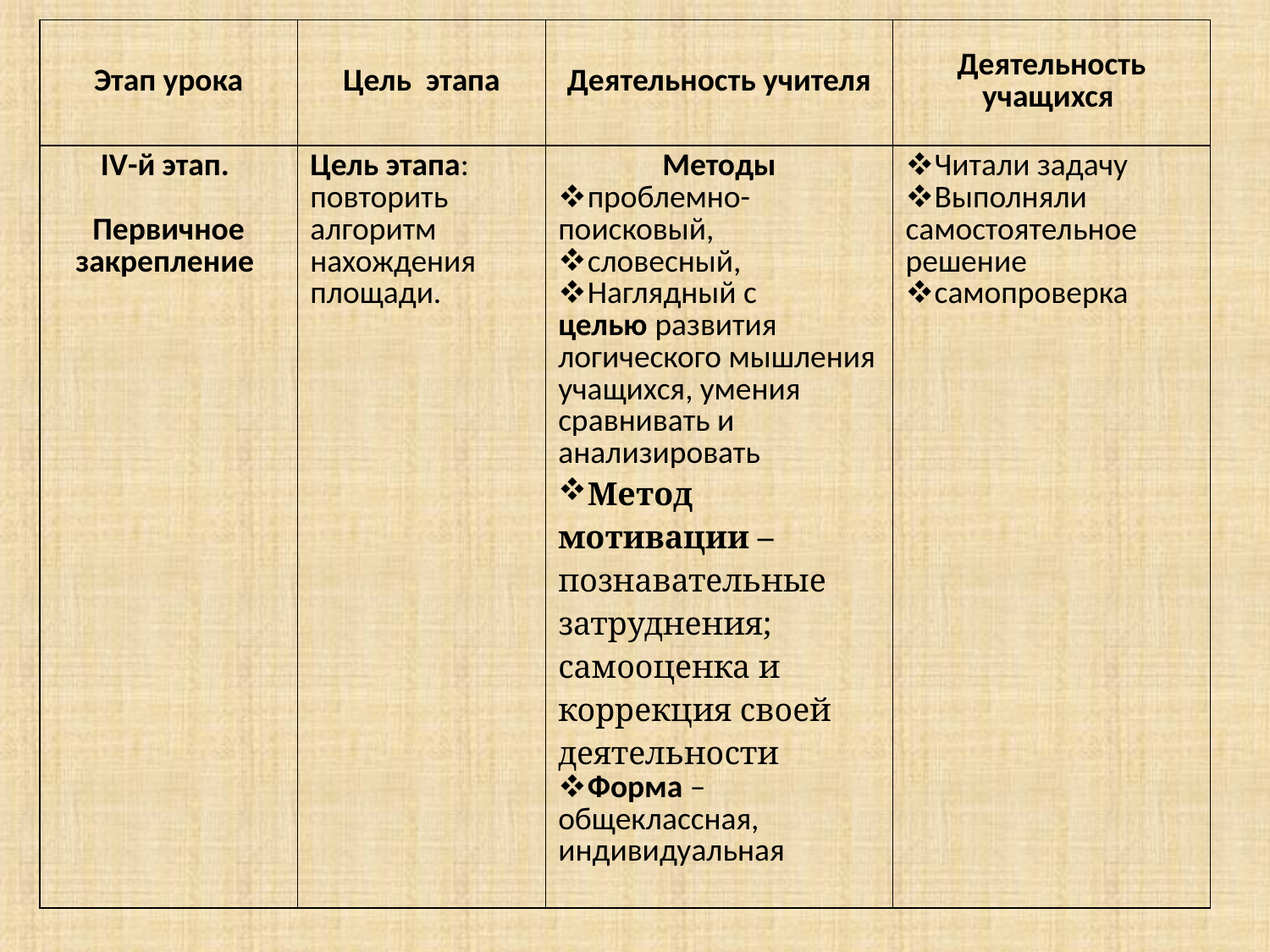

| Этап урока | Цель этапа | Деятельность учителя | Деятельность учащихся |
| --- | --- | --- | --- |
| IV-й этап. Первичное закрепление | Цель этапа: повторить алгоритм нахождения площади. | Методы проблемно-поисковый, словесный, Наглядный с целью развития логического мышления учащихся, умения сравнивать и анализировать Метод мотивации – познавательные затруднения; самооценка и коррекция своей деятельности Форма –общеклассная, индивидуальная | Читали задачу Выполняли самостоятельное решение самопроверка |